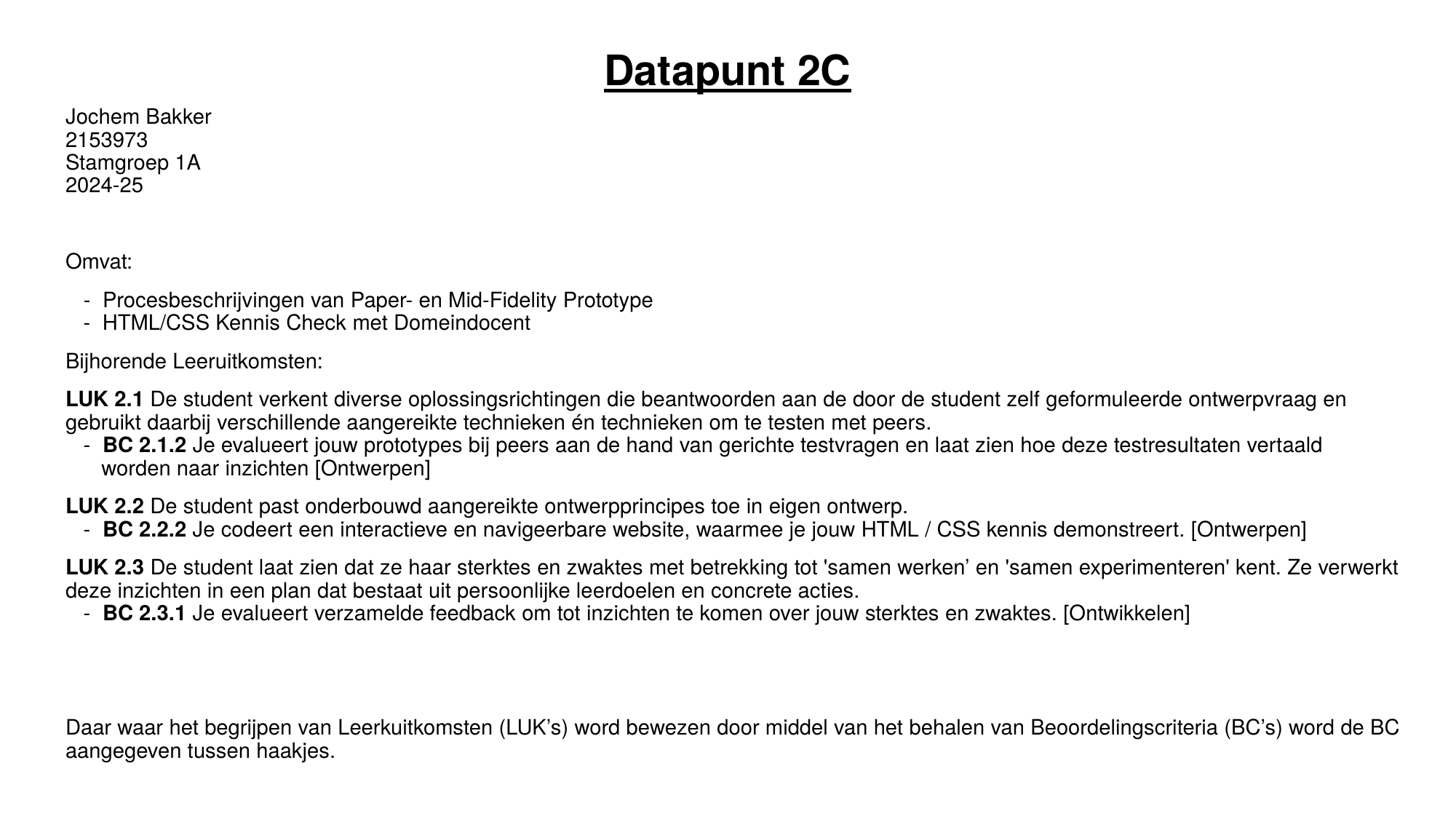

# Datapunt 2C
Jochem Bakker
2153973
Stamgroep 1A
2024-25

Omvat:
   -  Procesbeschrijvingen van Paper- en Mid-Fidelity Prototype
   -  HTML/CSS Kennis Check met Domeindocent
Bijhorende Leeruitkomsten:
LUK 2.1 De student verkent diverse oplossingsrichtingen die beantwoorden aan de door de student zelf geformuleerde ontwerpvraag en gebruikt daarbij verschillende aangereikte technieken én technieken om te testen met peers.
   -  BC 2.1.2 Je evalueert jouw prototypes bij peers aan de hand van gerichte testvragen en laat zien hoe deze testresultaten vertaald
      worden naar inzichten [Ontwerpen]
LUK 2.2 De student past onderbouwd aangereikte ontwerpprincipes toe in eigen ontwerp.
   -  BC 2.2.2 Je codeert een interactieve en navigeerbare website, waarmee je jouw HTML / CSS kennis demonstreert. [Ontwerpen]
LUK 2.3 De student laat zien dat ze haar sterktes en zwaktes met betrekking tot 'samen werken’ en 'samen experimenteren' kent. Ze verwerkt deze inzichten in een plan dat bestaat uit persoonlijke leerdoelen en concrete acties.
   -  BC 2.3.1 Je evalueert verzamelde feedback om tot inzichten te komen over jouw sterktes en zwaktes. [Ontwikkelen]

Daar waar het begrijpen van Leerkuitkomsten (LUK’s) word bewezen door middel van het behalen van Beoordelingscriteria (BC’s) word de BC aangegeven tussen haakjes.